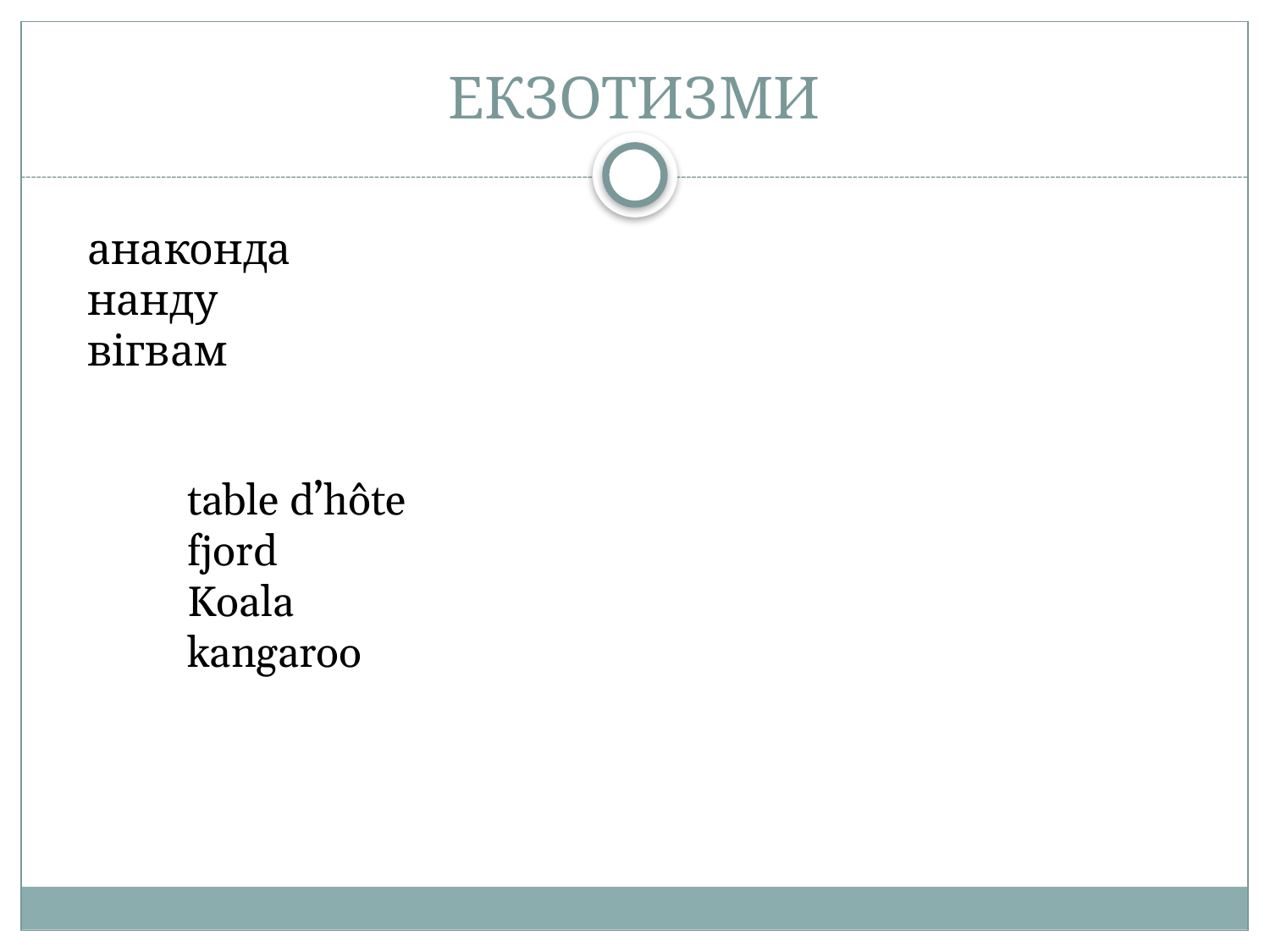

# ЕКЗОТИЗМИ
анаконда
нанду
вігвам
table d’hôte
fjord
Koala
kangaroo